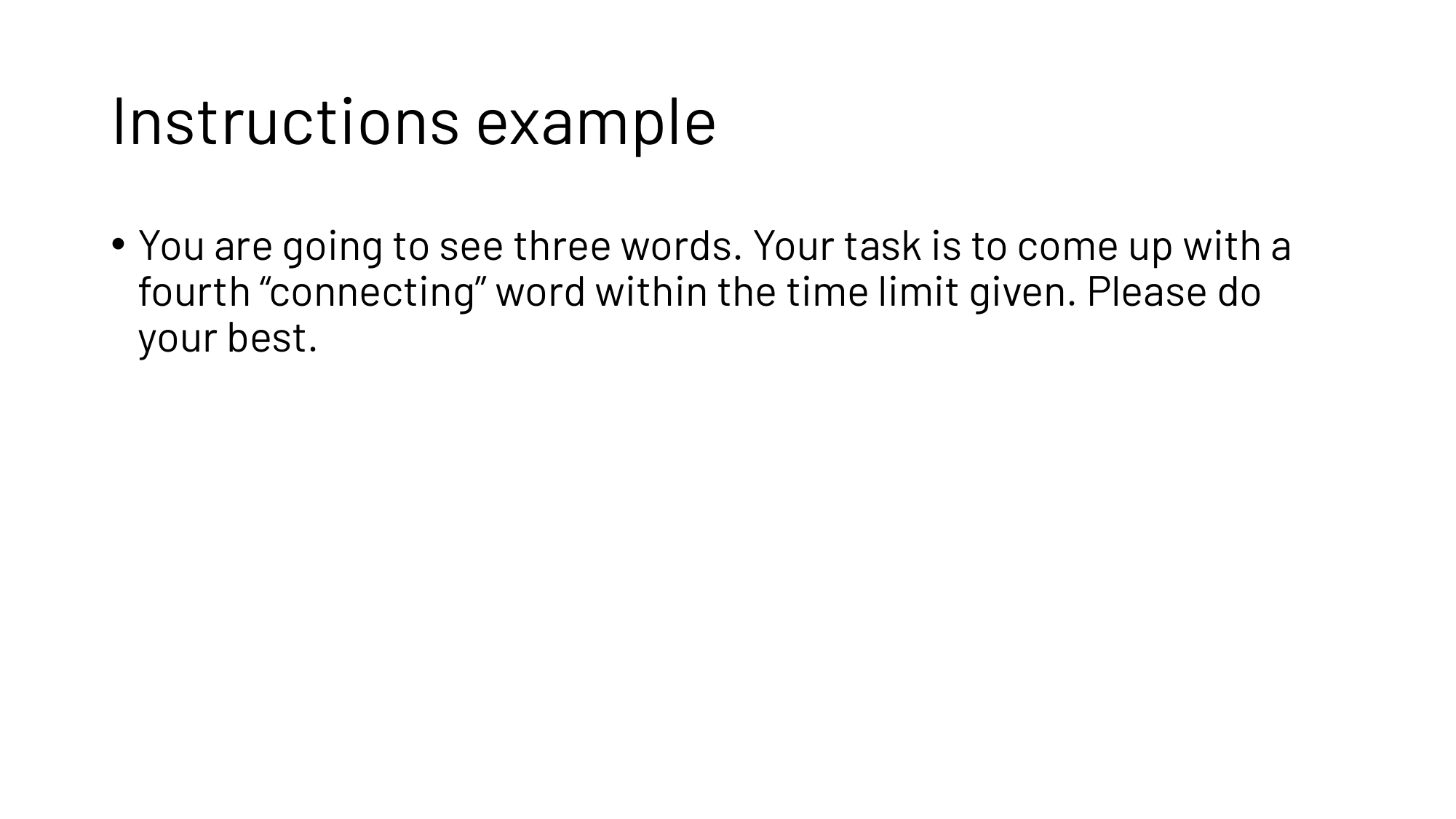

# Instructions example
You are going to see three words. Your task is to come up with a fourth “connecting” word within the time limit given. Please do your best.